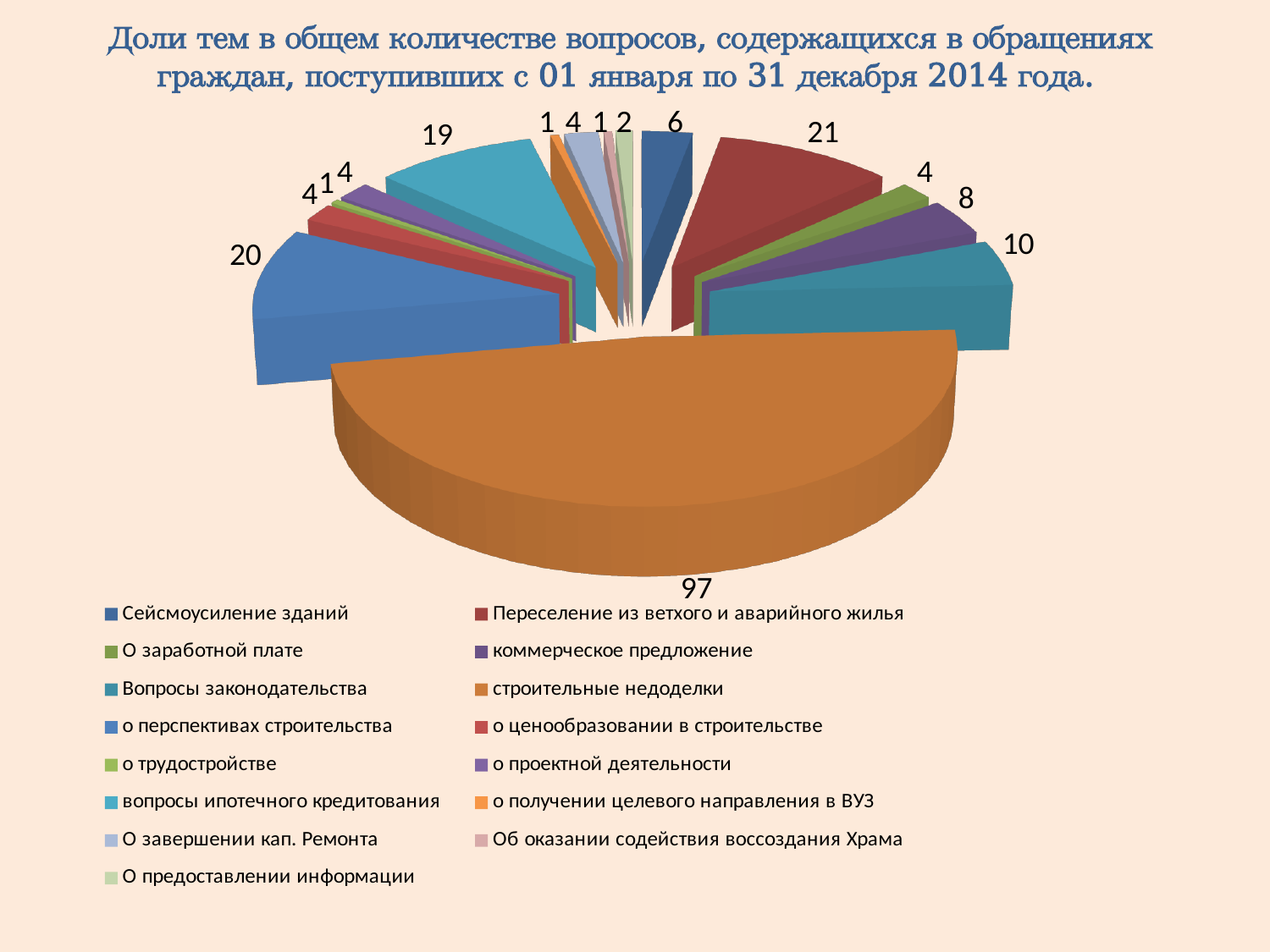

# Доли тем в общем количестве вопросов, содержащихся в обращениях граждан, поступивших с 01 января по 31 декабря 2014 года.

[unsupported chart]